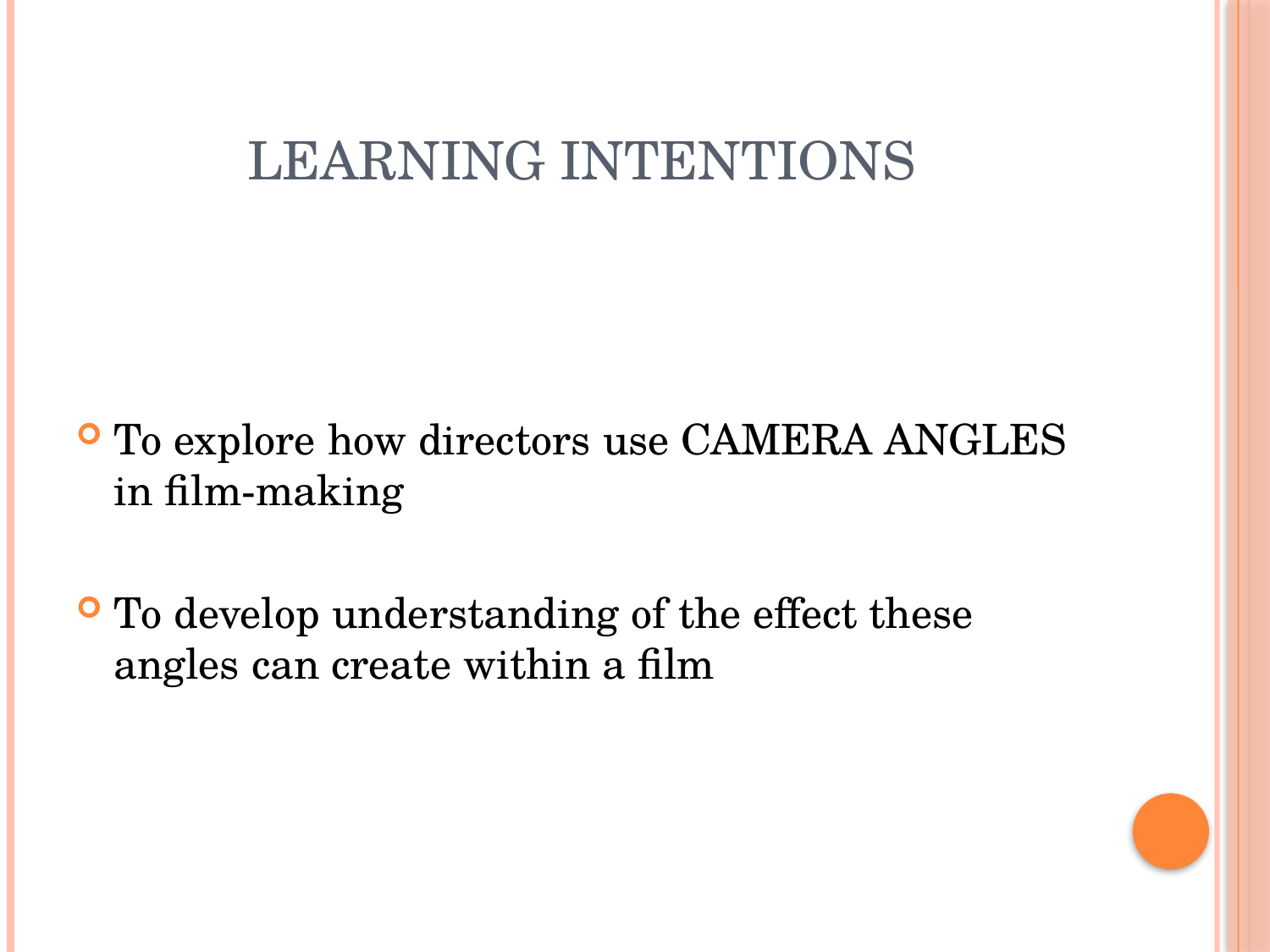

# Learning Intentions

To explore how directors use CAMERA ANGLES in film-making

To develop understanding of the effect these angles can create within a film